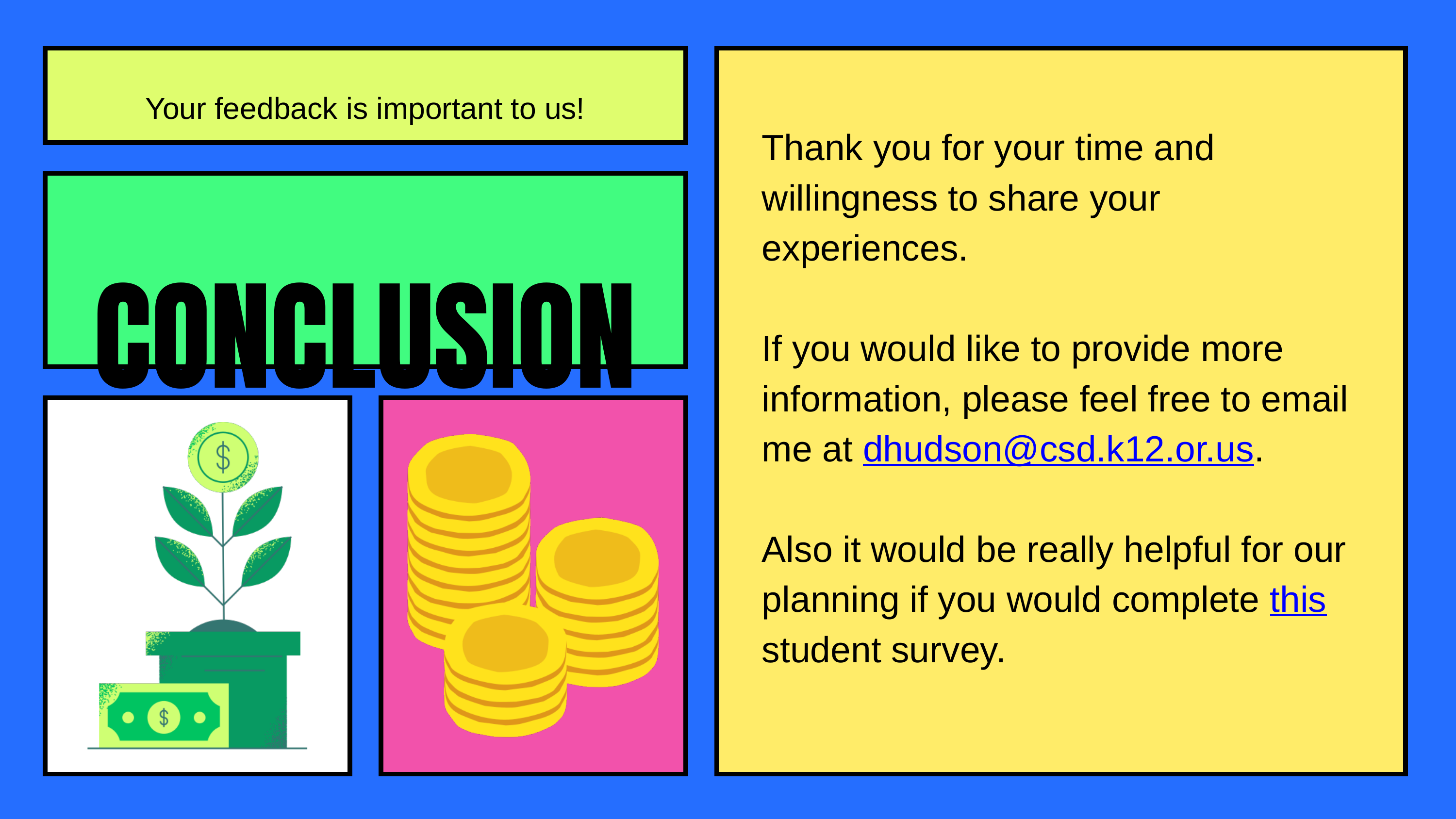

Your feedback is important to us!
Thank you for your time and willingness to share your experiences.

If you would like to provide more information, please feel free to email me at dhudson@csd.k12.or.us.

Also it would be really helpful for our planning if you would complete this student survey.

CONCLUSION